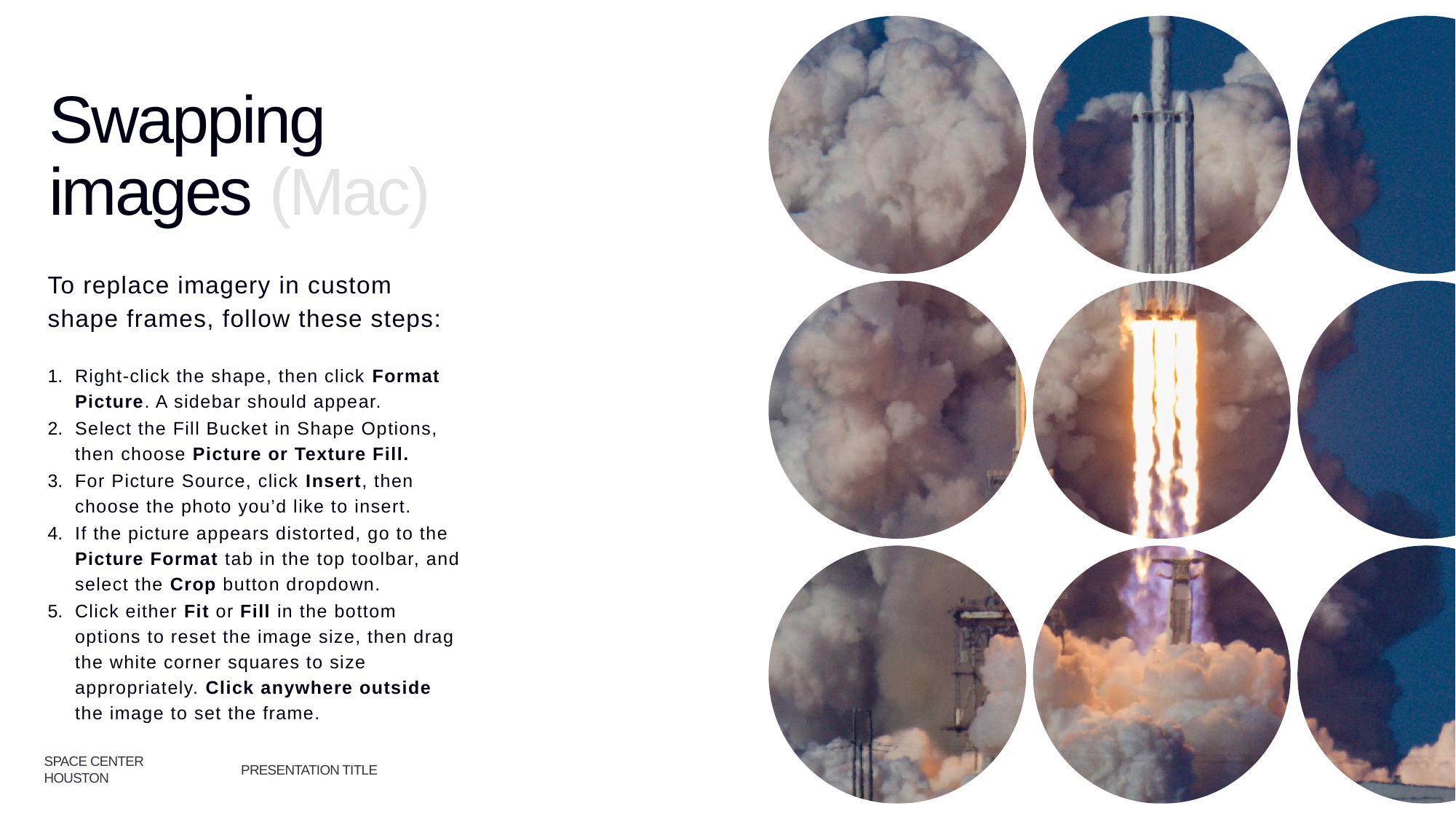

Swapping
images (Mac)
To replace imagery in custom shape frames, follow these steps:

Right-click the shape, then click Format Picture. A sidebar should appear.
Select the Fill Bucket in Shape Options, then choose Picture or Texture Fill.
For Picture Source, click Insert, then choose the photo you’d like to insert.
If the picture appears distorted, go to the Picture Format tab in the top toolbar, and select the Crop button dropdown.
Click either Fit or Fill in the bottom options to reset the image size, then drag the white corner squares to size appropriately. Click anywhere outside the image to set the frame.

PRESENTATION TITLE
3